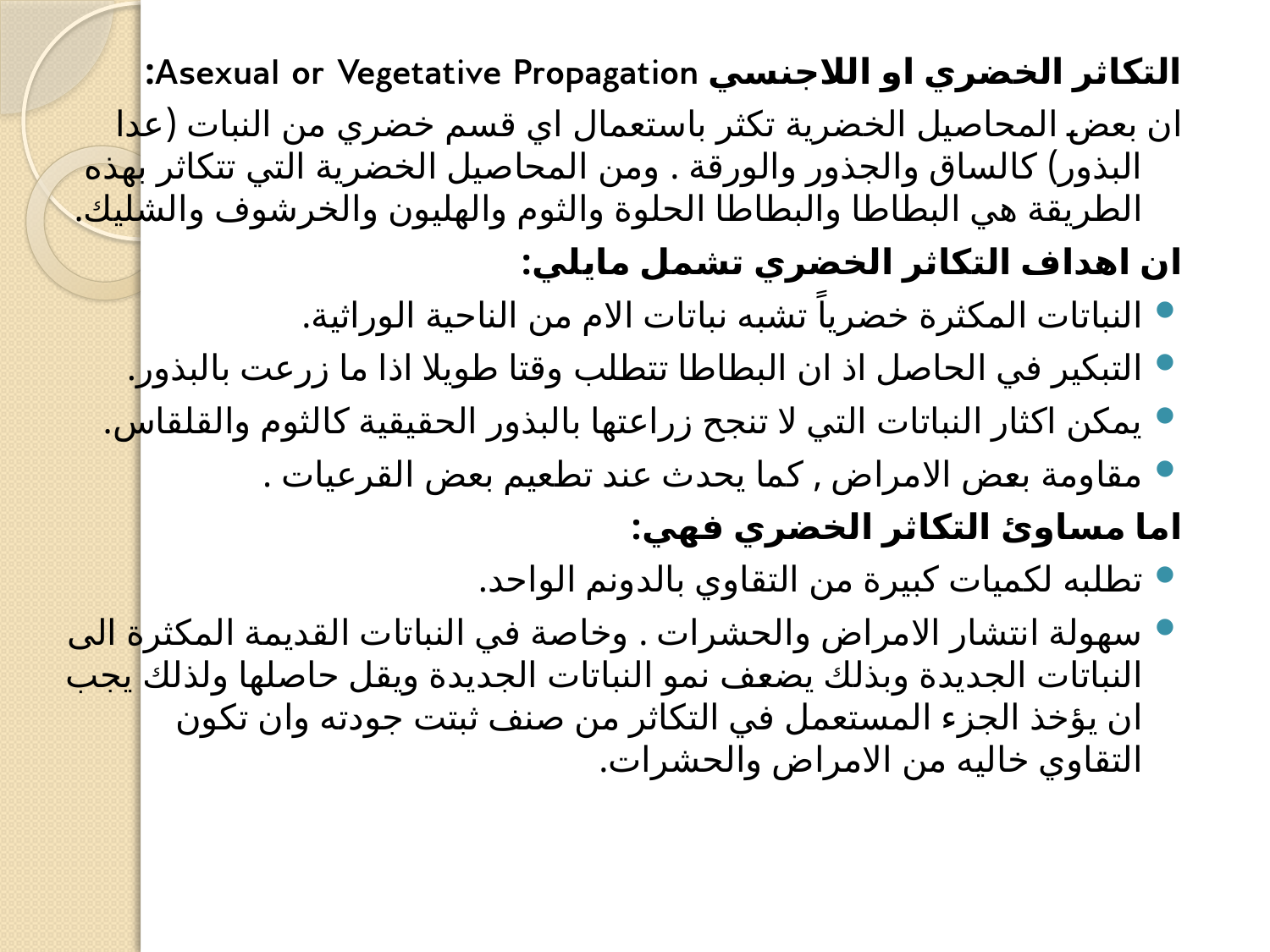

#
التكاثر الخضري او اللاجنسي Asexual or Vegetative Propagation:
ان بعض المحاصيل الخضرية تكثر باستعمال اي قسم خضري من النبات (عدا البذور) كالساق والجذور والورقة . ومن المحاصيل الخضرية التي تتكاثر بهذه الطريقة هي البطاطا والبطاطا الحلوة والثوم والهليون والخرشوف والشليك.
ان اهداف التكاثر الخضري تشمل مايلي:
النباتات المكثرة خضرياً تشبه نباتات الام من الناحية الوراثية.
التبكير في الحاصل اذ ان البطاطا تتطلب وقتا طويلا اذا ما زرعت بالبذور.
يمكن اكثار النباتات التي لا تنجح زراعتها بالبذور الحقيقية كالثوم والقلقاس.
مقاومة بعض الامراض , كما يحدث عند تطعيم بعض القرعيات .
اما مساوئ التكاثر الخضري فهي:
تطلبه لكميات كبيرة من التقاوي بالدونم الواحد.
سهولة انتشار الامراض والحشرات . وخاصة في النباتات القديمة المكثرة الى النباتات الجديدة وبذلك يضعف نمو النباتات الجديدة ويقل حاصلها ولذلك يجب ان يؤخذ الجزء المستعمل في التكاثر من صنف ثبتت جودته وان تكون التقاوي خاليه من الامراض والحشرات.